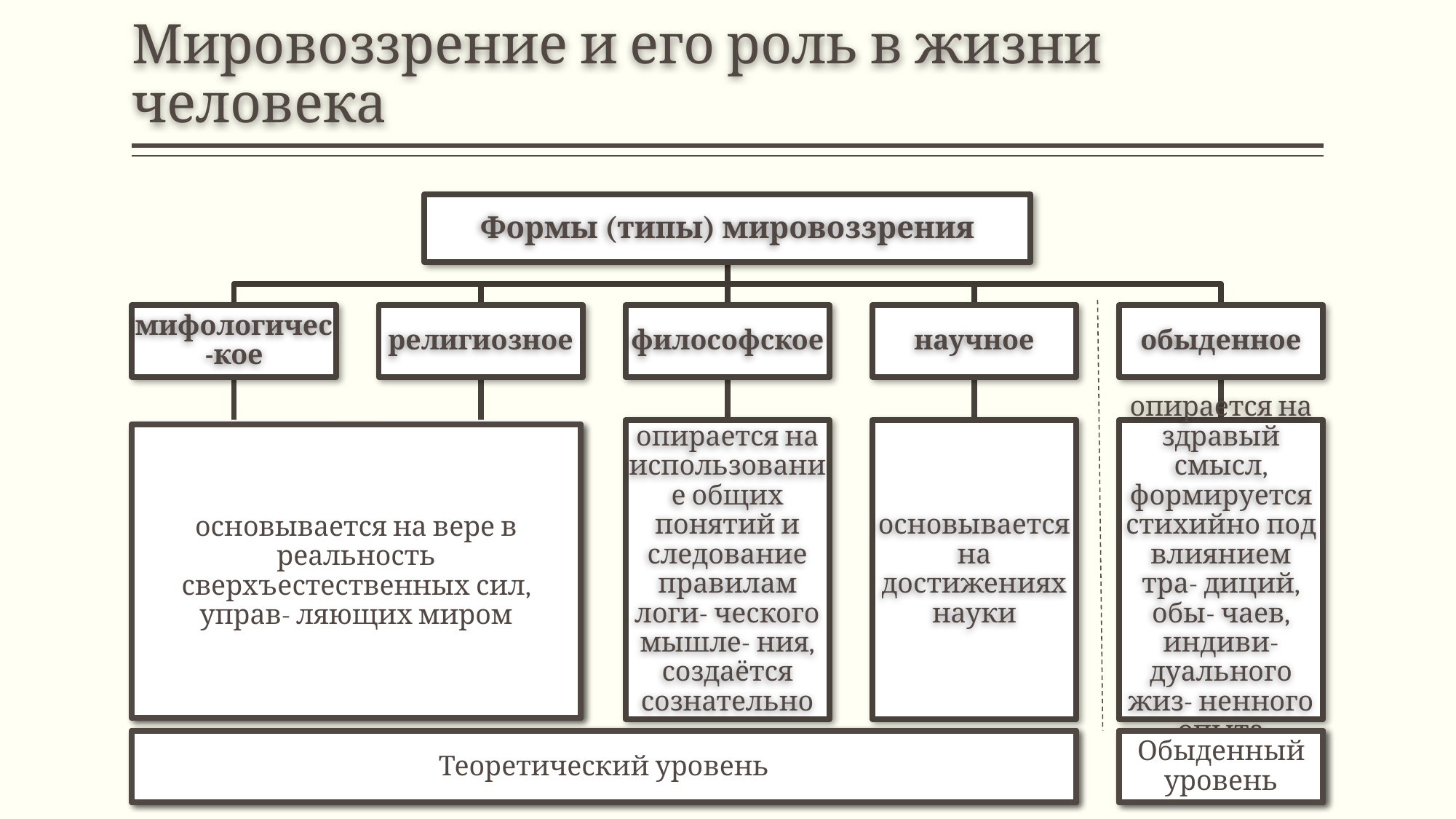

# Мировоззрение и его роль в жизни человека

Формы (типы) мировоззрения

мифологичес-кое

религиозное

философское

научное

обыденное

опирается на использование общих понятий и следование правилам логи- ческого мышле- ния, создаётся сознательно

основывается на достижениях науки

опирается на здравый смысл, формируется стихийно под влиянием тра- диций, обы- чаев, индиви- дуального жиз- ненного опыта

основывается на вере в реальность сверхъестественных сил, управ- ляющих миром

Теоретический уровень

Обыденный уровень